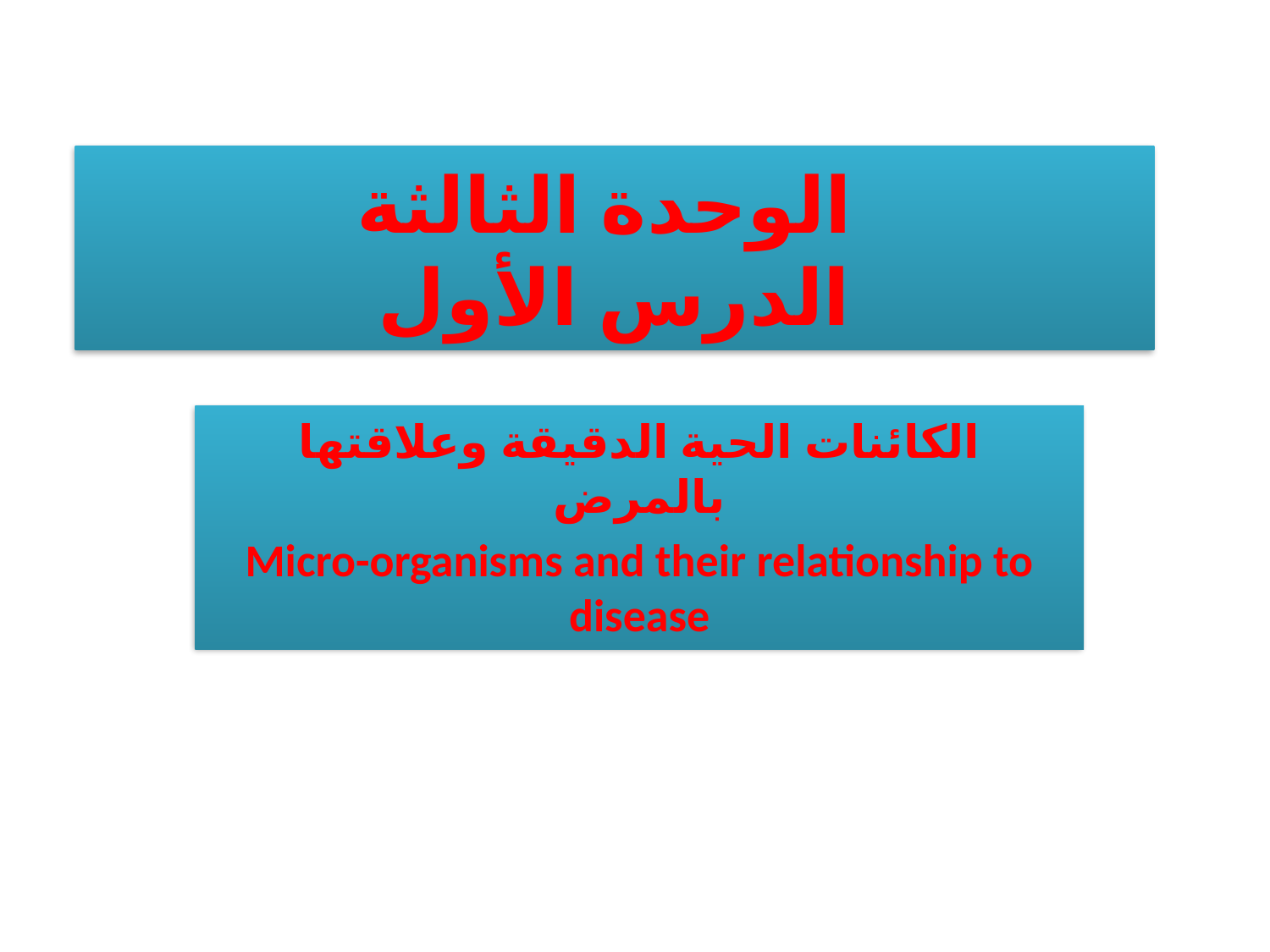

# الوحدة الثالثة الدرس الأول
الكائنات الحية الدقيقة وعلاقتها بالمرض
Micro-organisms and their relationship to disease